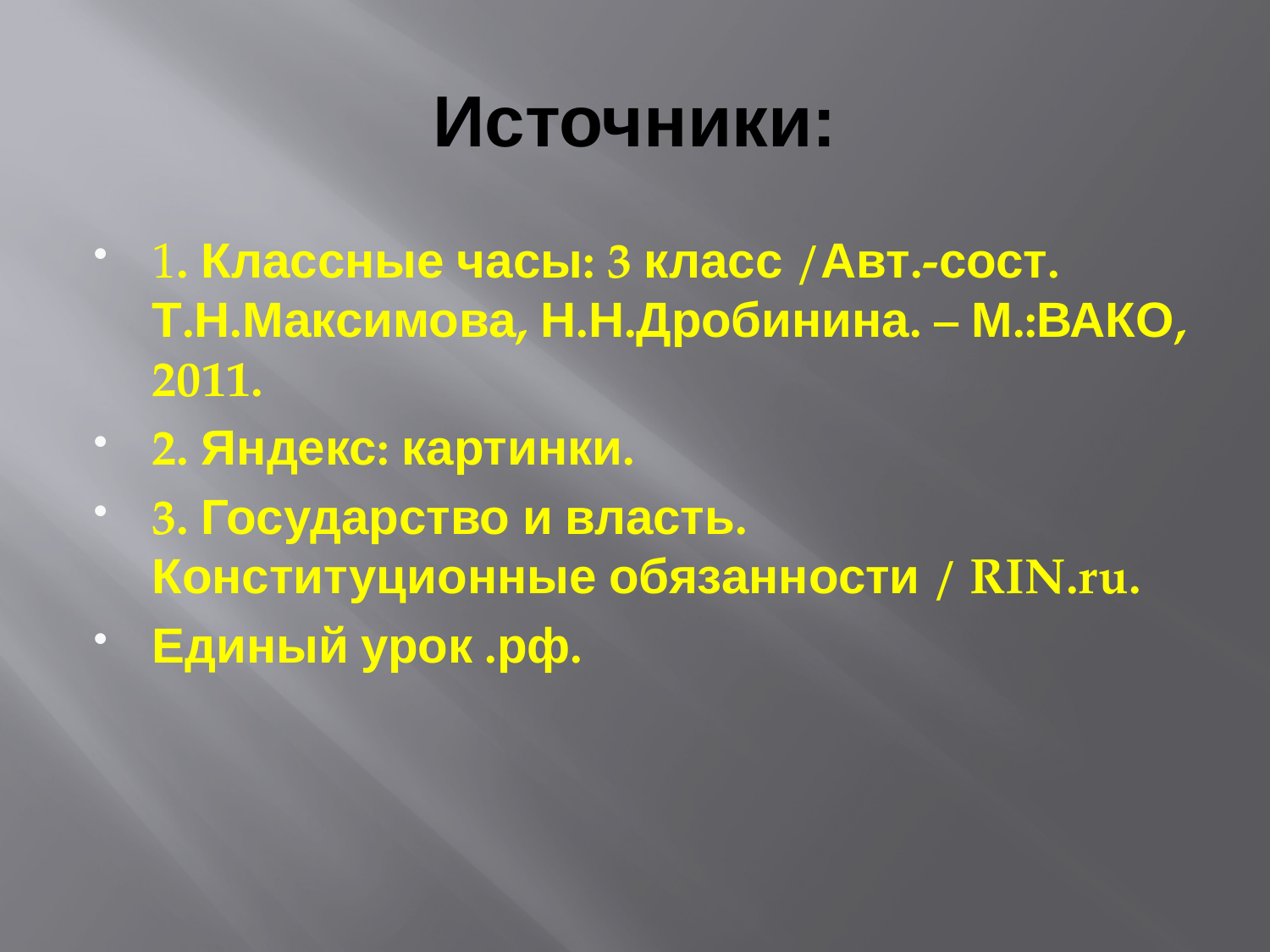

# Источники:
1. Классные часы: 3 класс /Авт.-сост. Т.Н.Максимова, Н.Н.Дробинина. – М.:ВАКО, 2011.
2. Яндекс: картинки.
3. Государство и власть. Конституционные обязанности / RIN.ru.
Единый урок .рф.